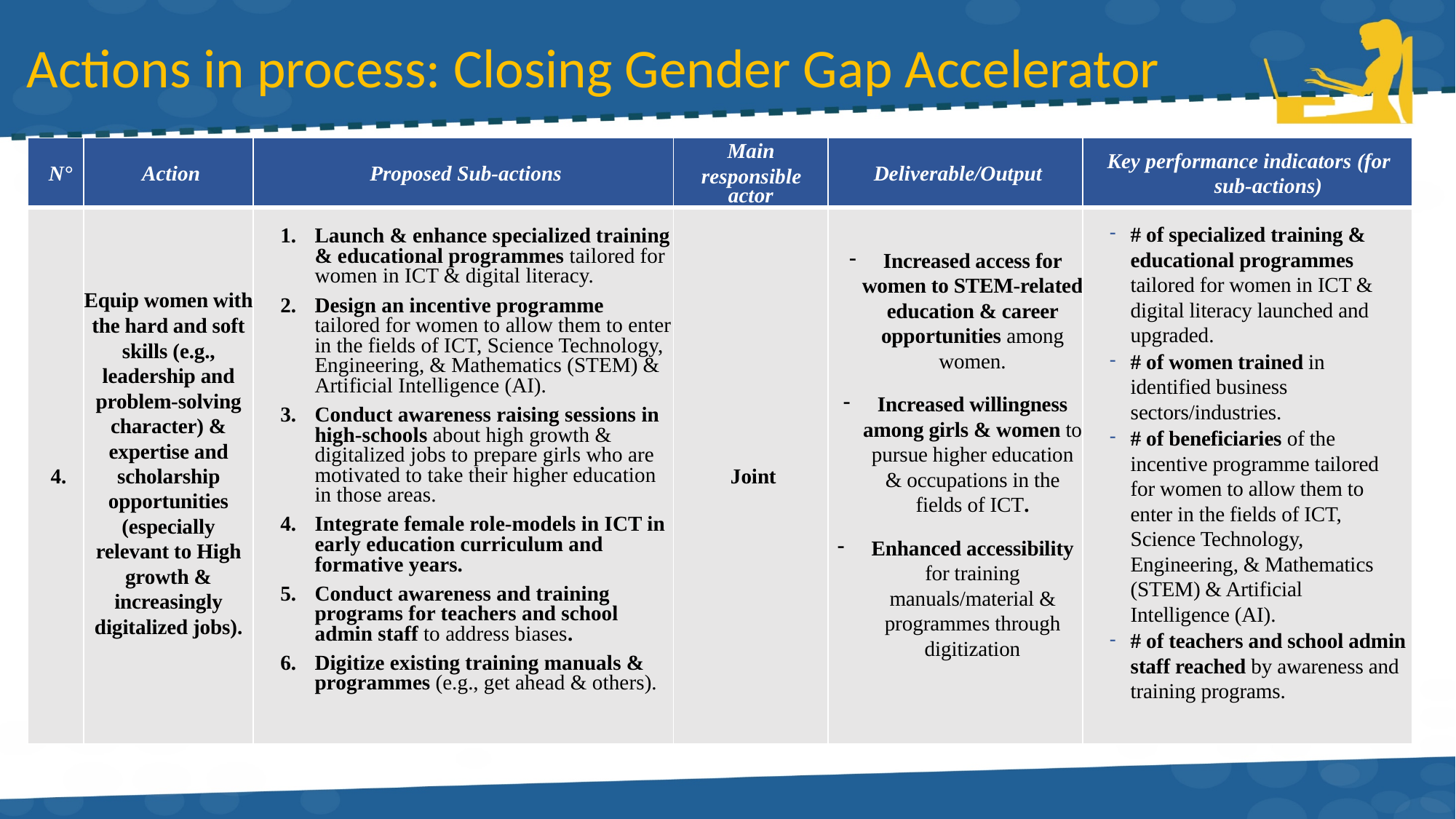

# Actions in process: Closing Gender Gap Accelerator
| N° | Action | Proposed Sub-actions | Main responsible actor | Deliverable/Output | Key performance indicators (for sub-actions) |
| --- | --- | --- | --- | --- | --- |
| 4. | Equip women with the hard and soft skills (e.g., leadership and problem-solving character) & expertise and scholarship opportunities (especially relevant to High growth & increasingly digitalized jobs). | Launch & enhance specialized training & educational programmes tailored for women in ICT & digital literacy. Design an incentive programme tailored for women to allow them to enter in the fields of ICT, Science Technology, Engineering, & Mathematics (STEM) & Artificial Intelligence (AI). Conduct awareness raising sessions in high-schools about high growth & digitalized jobs to prepare girls who are motivated to take their higher education in those areas. Integrate female role-models in ICT in early education curriculum and formative years. Conduct awareness and training programs for teachers and school admin staff to address biases. Digitize existing training manuals & programmes (e.g., get ahead & others). | Joint | Increased access for women to STEM-related education & career opportunities among women. Increased willingness among girls & women to pursue higher education & occupations in the fields of ICT. Enhanced accessibility for training manuals/material & programmes through digitization | # of specialized training & educational programmes tailored for women in ICT & digital literacy launched and upgraded. # of women trained in identified business sectors/industries. # of beneficiaries of the incentive programme tailored for women to allow them to enter in the fields of ICT, Science Technology, Engineering, & Mathematics (STEM) & Artificial Intelligence (AI). # of teachers and school admin staff reached by awareness and training programs. |